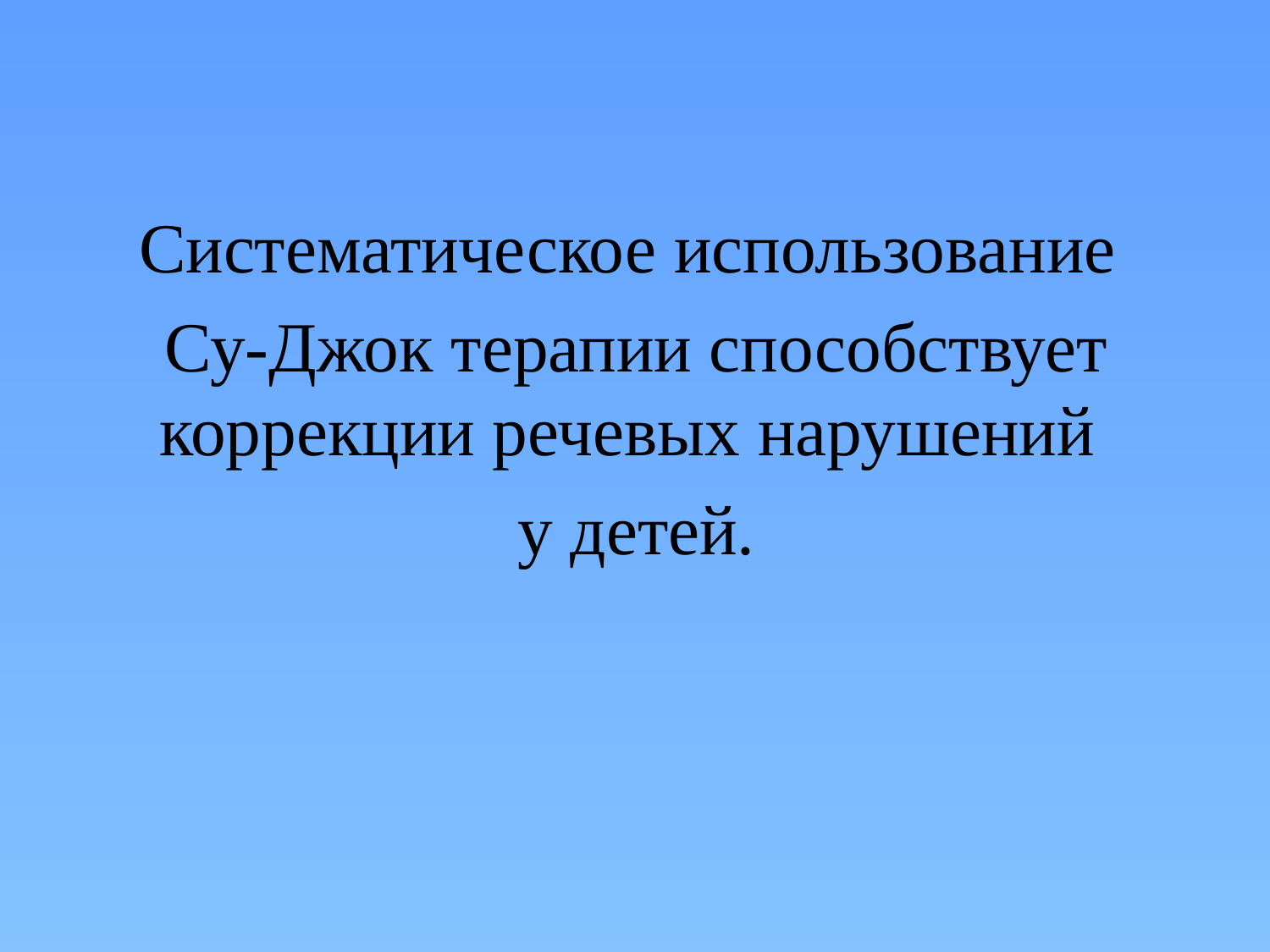

Систематическое использование
Су-Джок терапии способствует коррекции речевых нарушений
у детей.